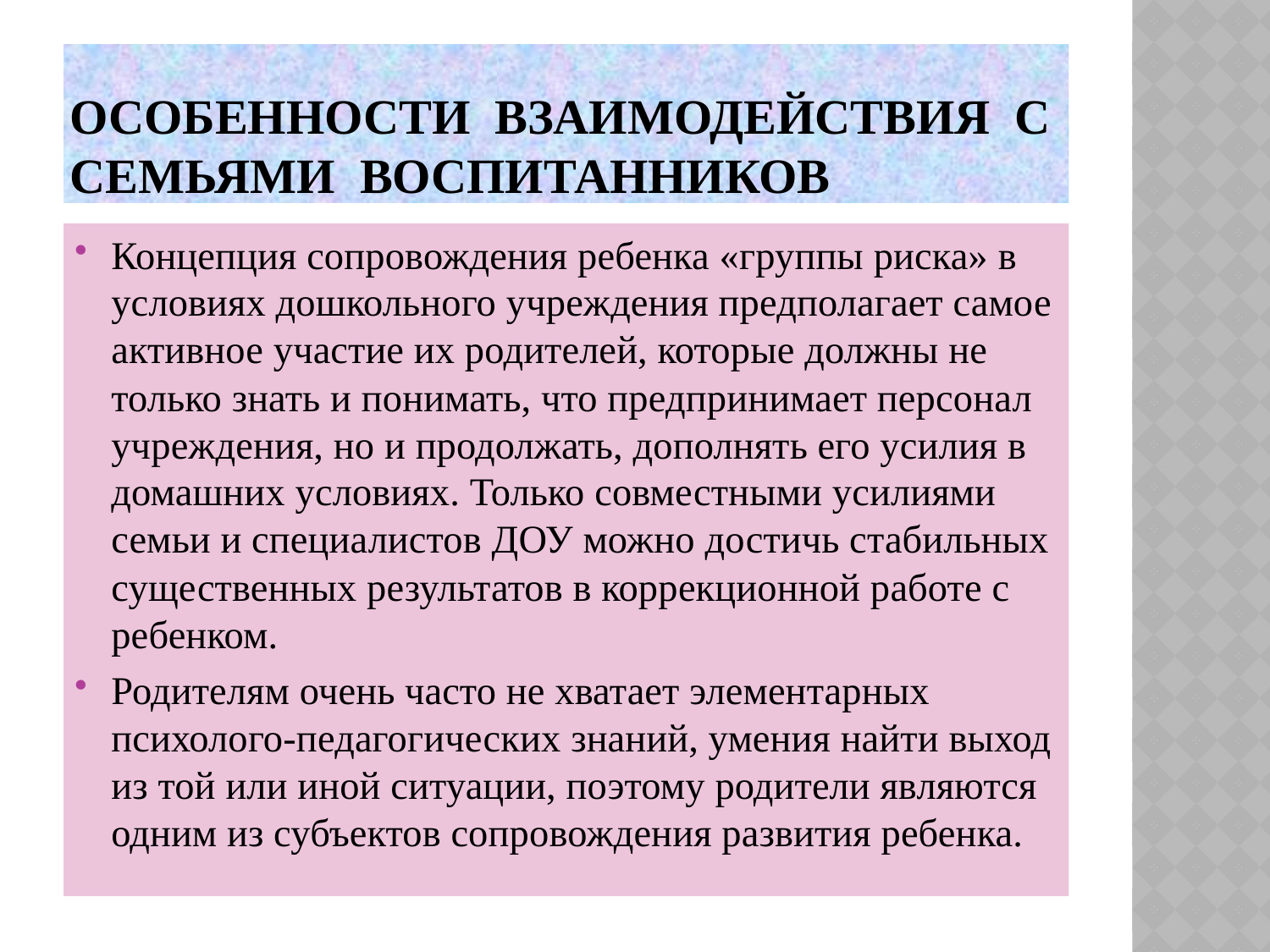

# Особенности  взаимодействия  с семьями  воспитанников
Концепция сопровождения ребенка «группы риска» в условиях дошкольного учреждения предполагает самое активное участие их родителей, которые должны не только знать и понимать, что предпринимает персонал учреждения, но и продолжать, дополнять его усилия в домашних условиях. Только совместными усилиями семьи и специалистов ДОУ можно достичь стабильных существенных результатов в коррекционной работе с ребенком.
Родителям очень часто не хватает элементарных психолого-педагогических знаний, умения найти выход из той или иной ситуации, поэтому родители являются одним из субъектов сопровождения развития ребенка.